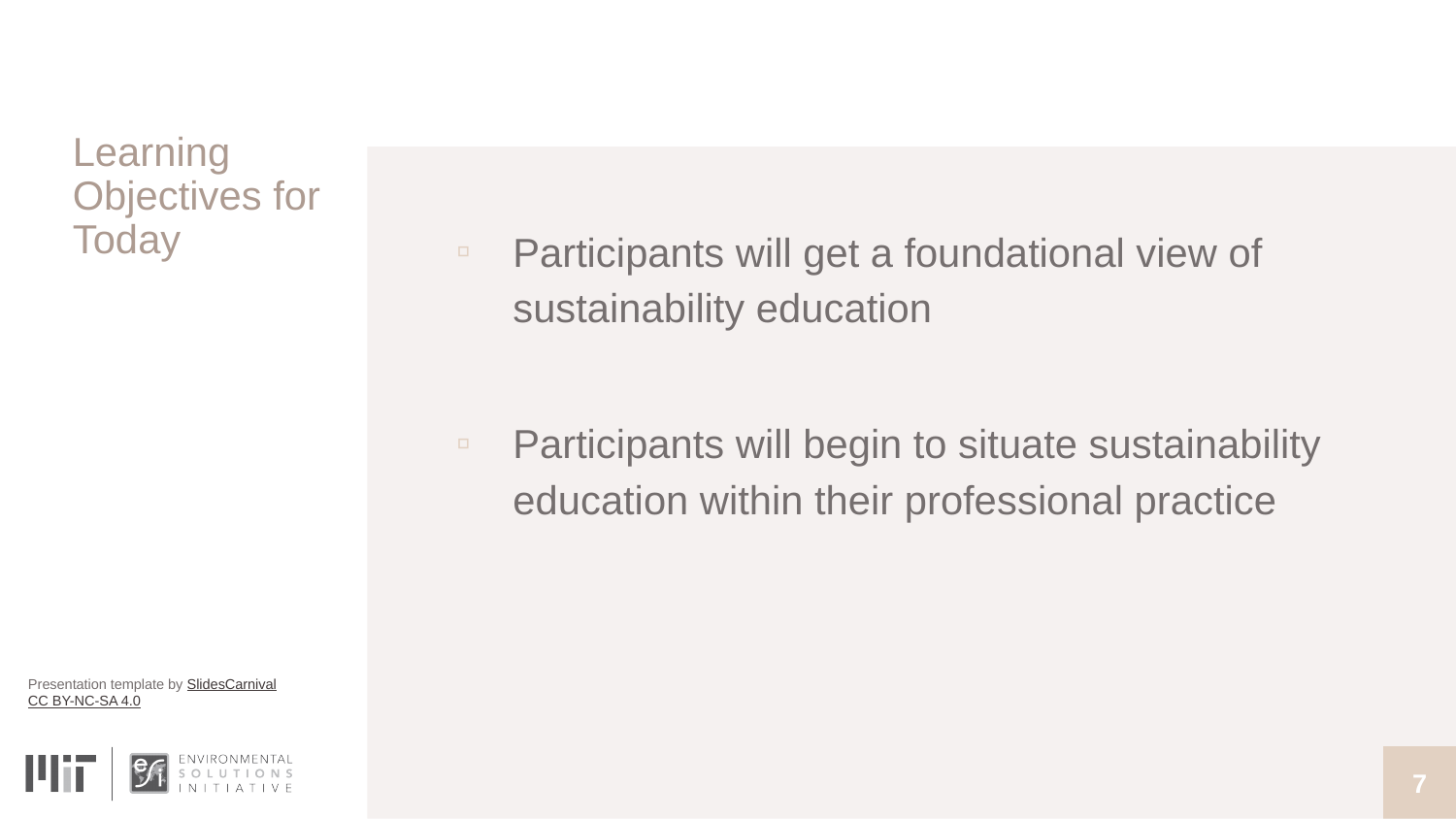

# Learning Objectives for Today
Participants will get a foundational view of sustainability education

Participants will begin to situate sustainability education within their professional practice
7